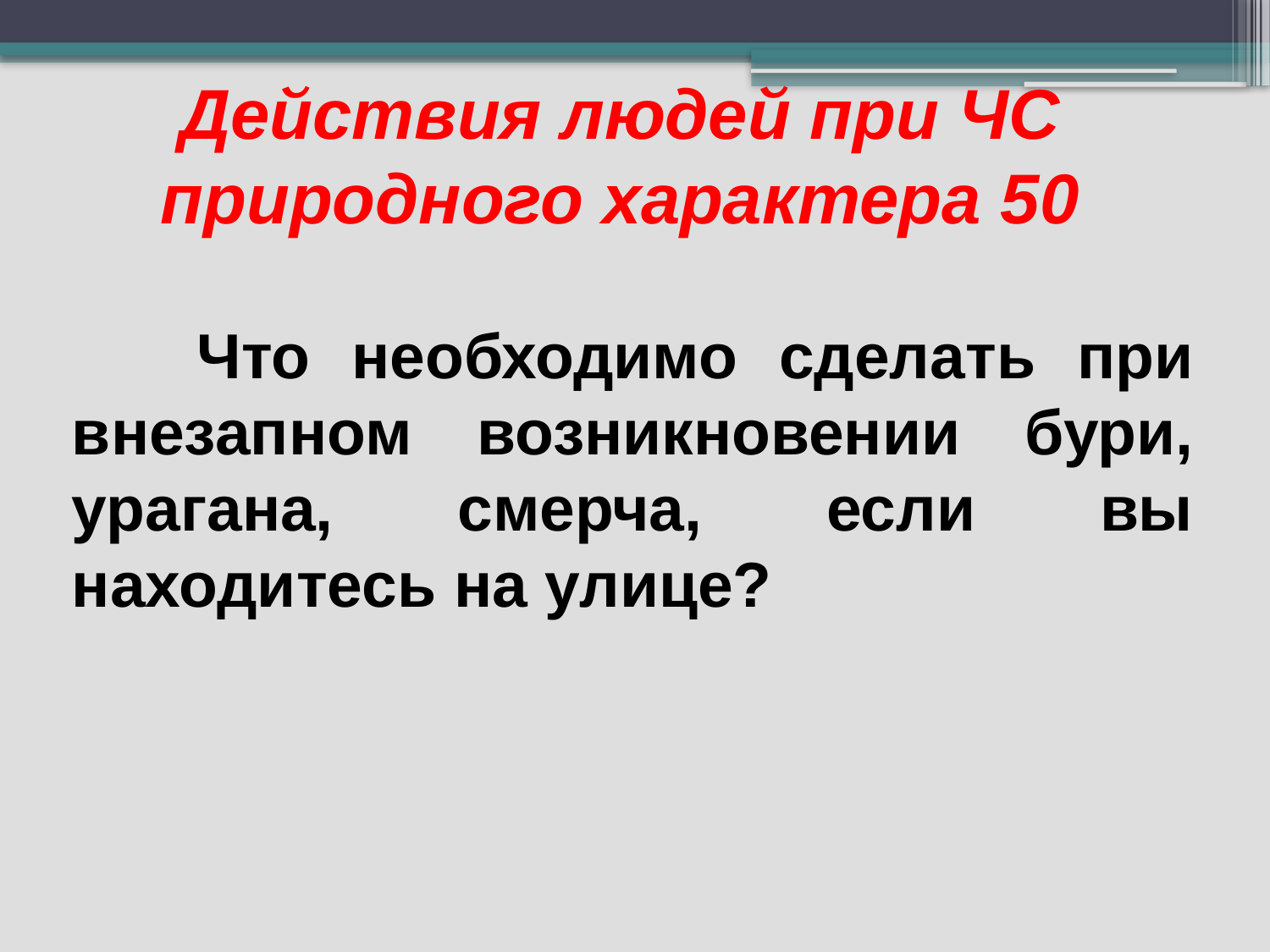

Действия людей при ЧС природного характера 50

   Что необходимо сделать при внезапном возникновении бури, урагана, смерча, если вы находитесь на улице?